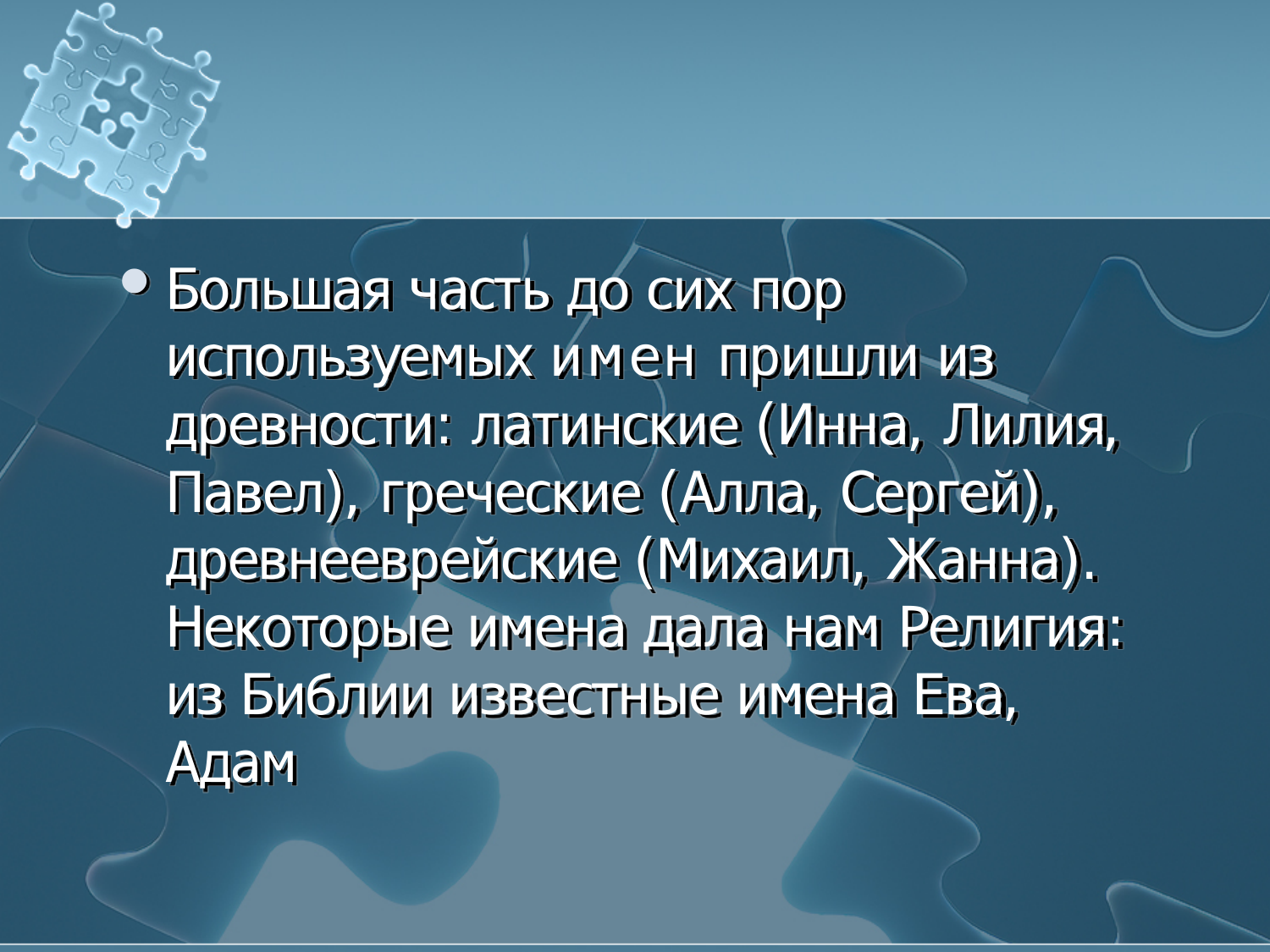

Большая часть до сих пор используемых имен пришли из древности: латинские (Инна, Лилия, Павел), греческие (Алла, Сергей), древнееврейские (Михаил, Жанна). Некоторые имена дала нам Религия: из Библии известные имена Ева, Адам